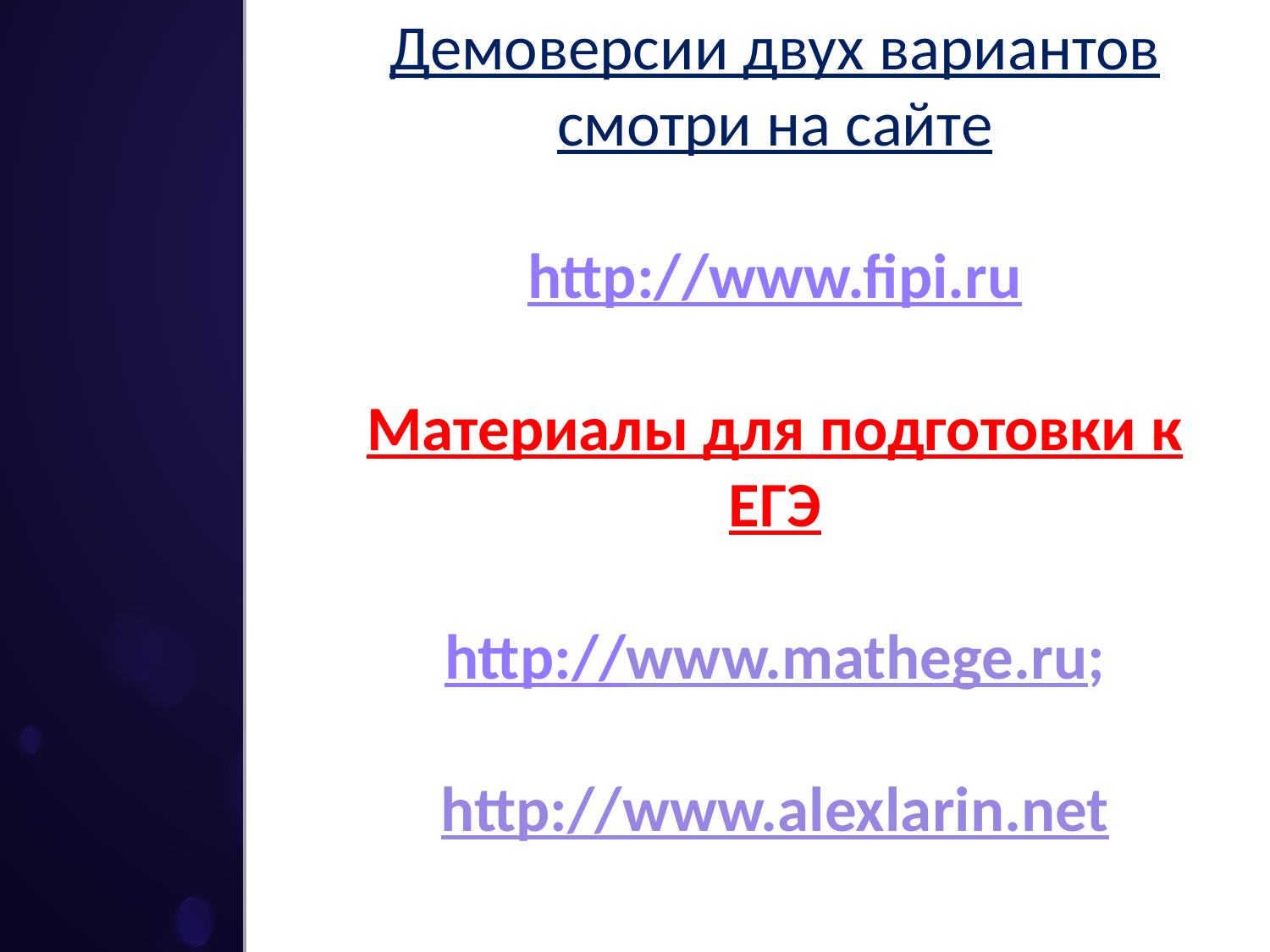

Демоверсии двух вариантов смотри на сайте

http://www.fipi.ru

Материалы для подготовки к ЕГЭ

http://www.mathege.ru;

http://www.alexlаrin.net